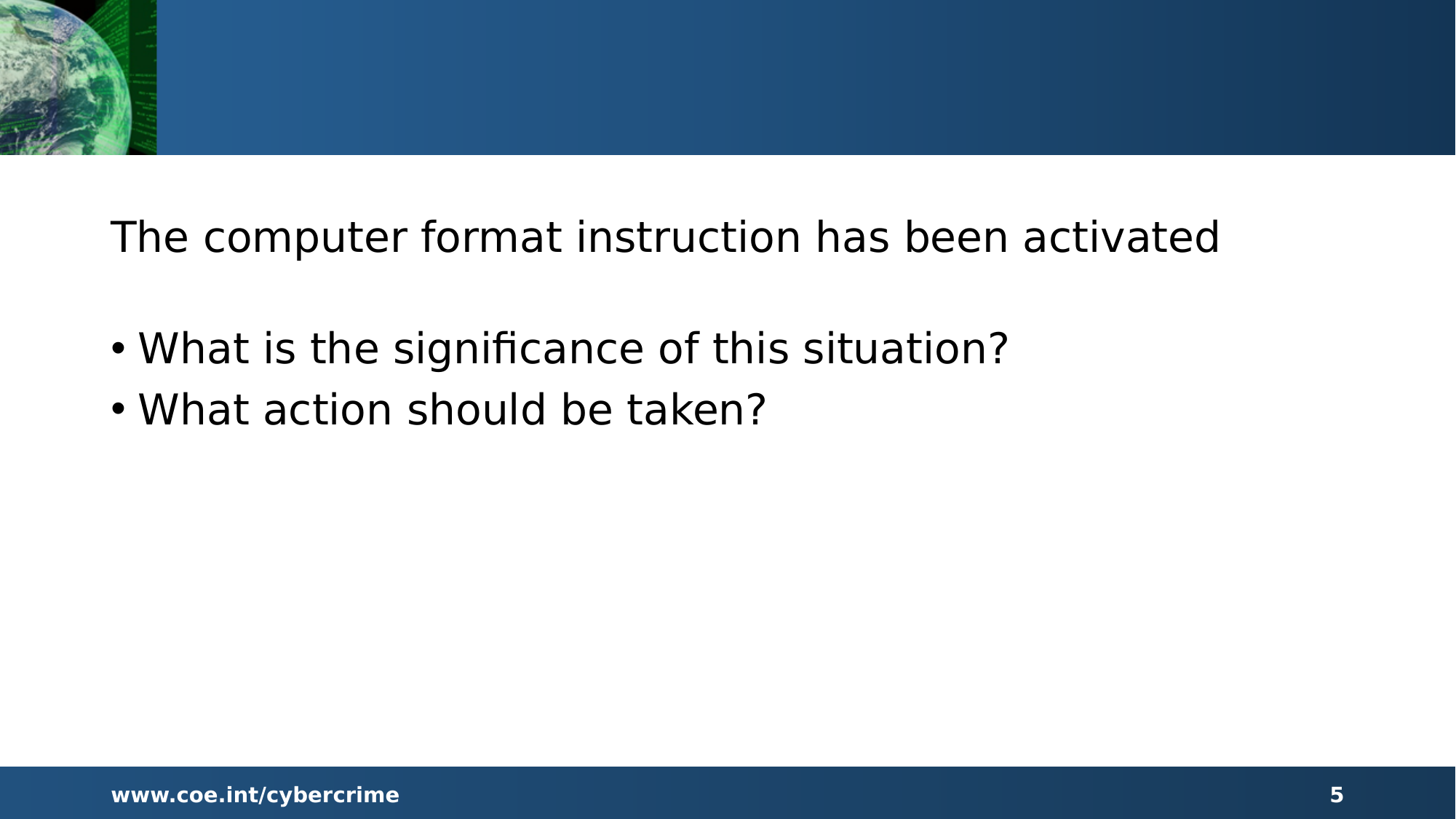

# The computer format instruction has been activated
What is the significance of this situation?
What action should be taken?
www.coe.int/cybercrime
5